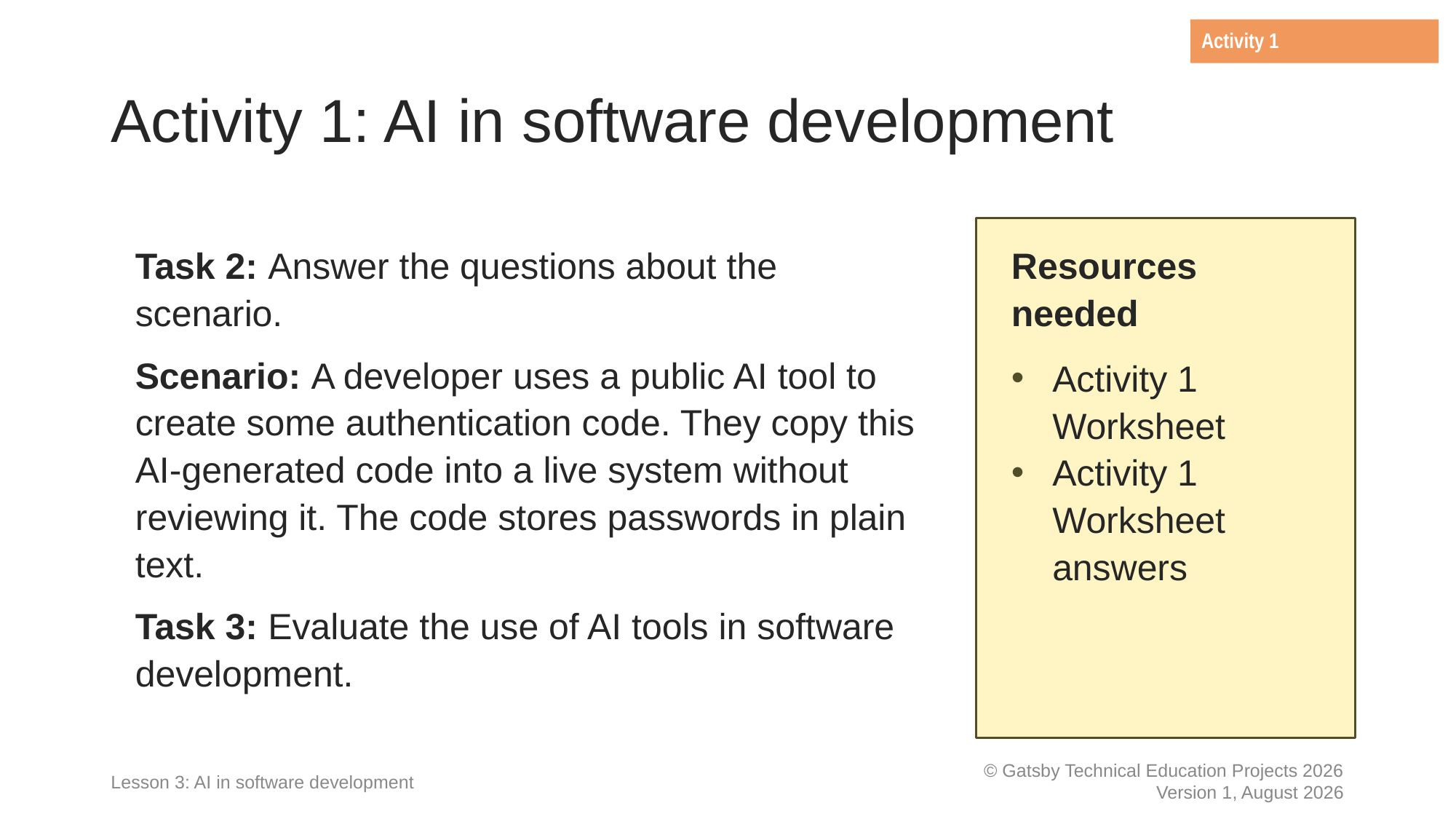

Activity 1
# Activity 1: AI in software development
Task 2: Answer the questions about the scenario.
Scenario: A developer uses a public AI tool to create some authentication code. They copy this AI-generated code into a live system without reviewing it. The code stores passwords in plain text.
Task 3: Evaluate the use of AI tools in software development.
Resources needed
Activity 1 Worksheet
Activity 1 Worksheet answers
Lesson 3: AI in software development